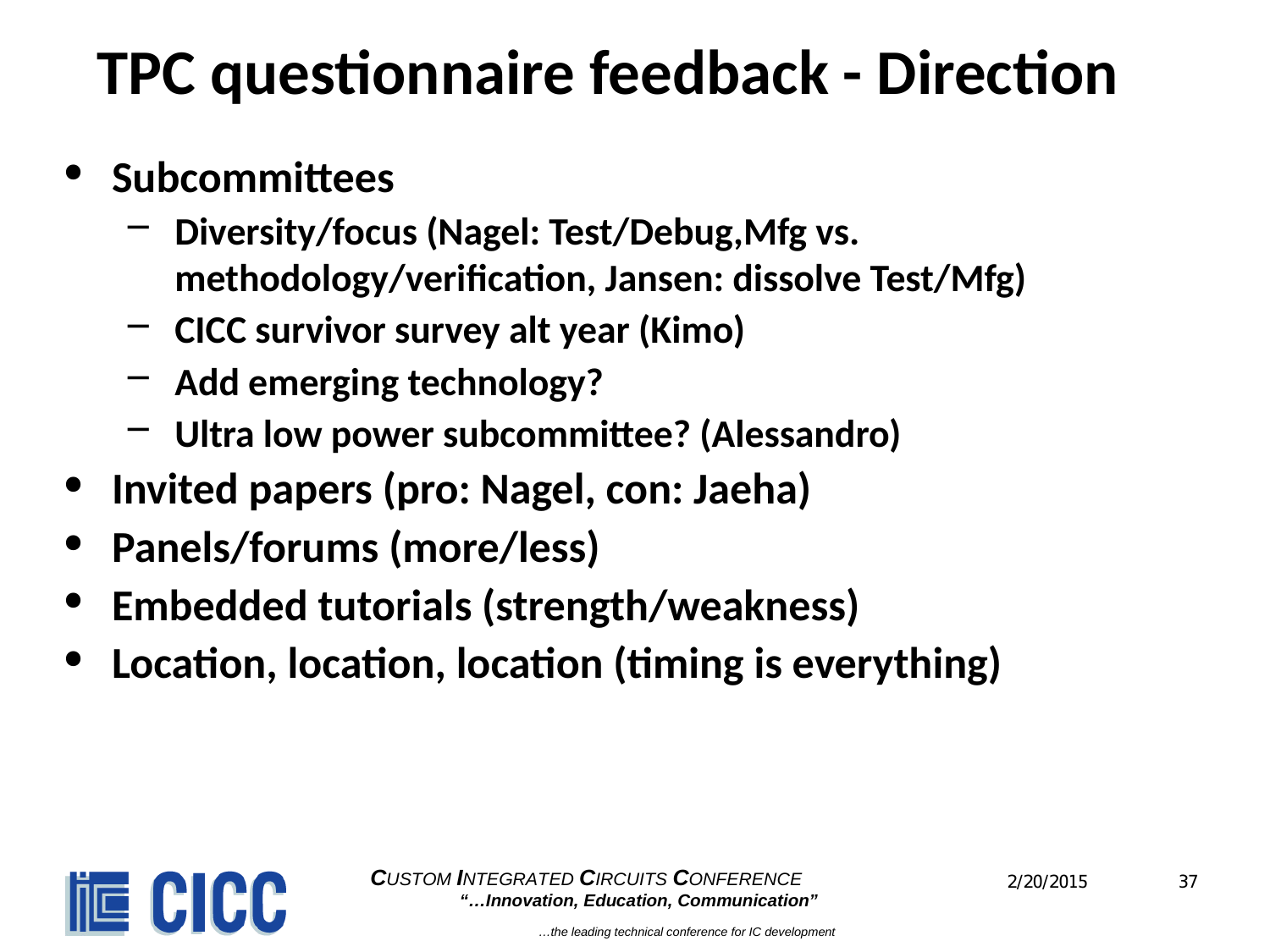

# TPC questionnaire feedback - Direction
Subcommittees
Diversity/focus (Nagel: Test/Debug,Mfg vs. methodology/verification, Jansen: dissolve Test/Mfg)
CICC survivor survey alt year (Kimo)
Add emerging technology?
Ultra low power subcommittee? (Alessandro)
Invited papers (pro: Nagel, con: Jaeha)
Panels/forums (more/less)
Embedded tutorials (strength/weakness)
Location, location, location (timing is everything)